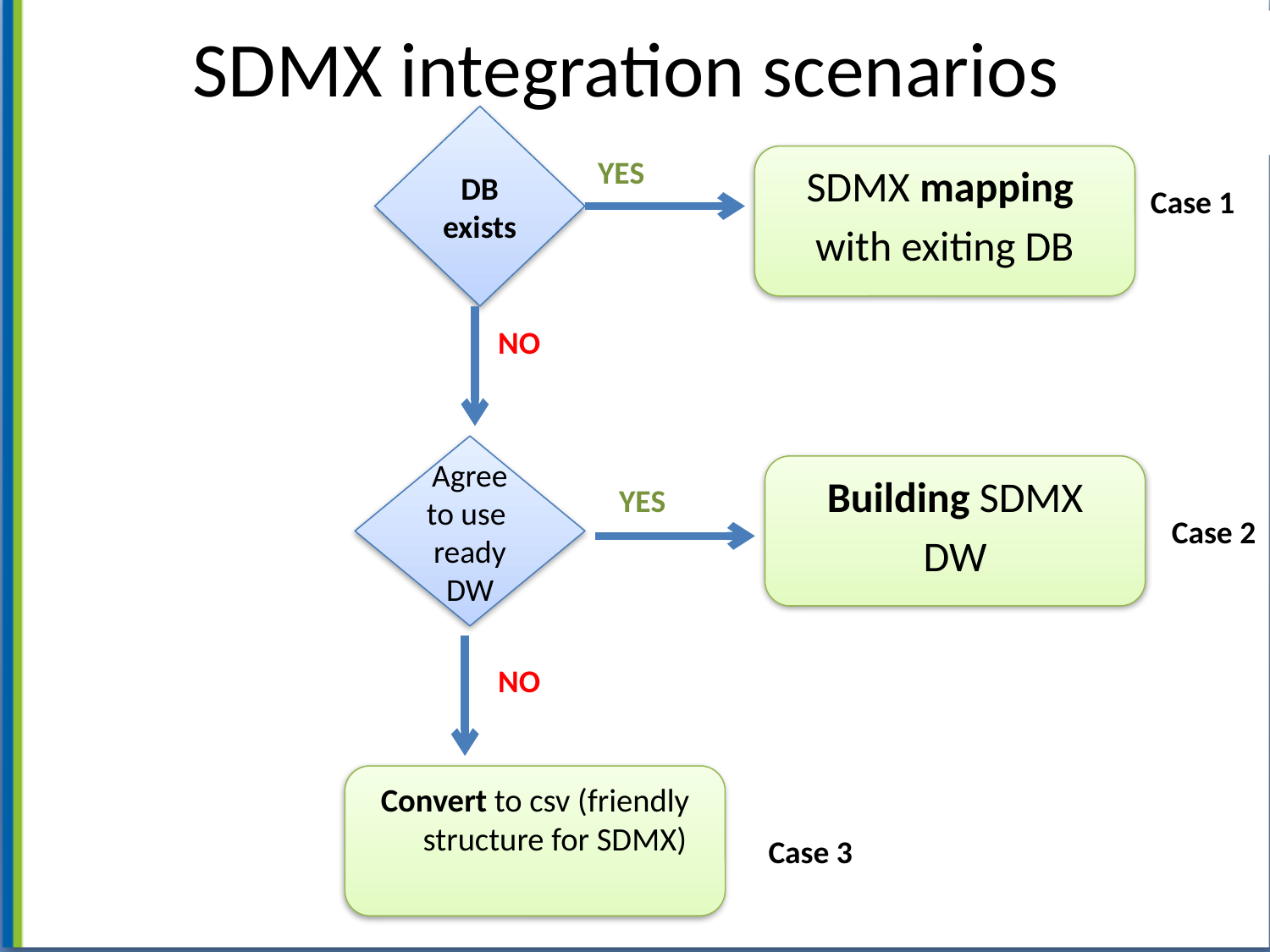

# SDMX integration scenarios
DB exists
YES
SDMX mapping
with exiting DB

Case 1
NO
Agree to use  ready DW
Building SDMX
DW

YES
Case 2
NO
Convert to csv (friendly structure for SDMX)

Case 3